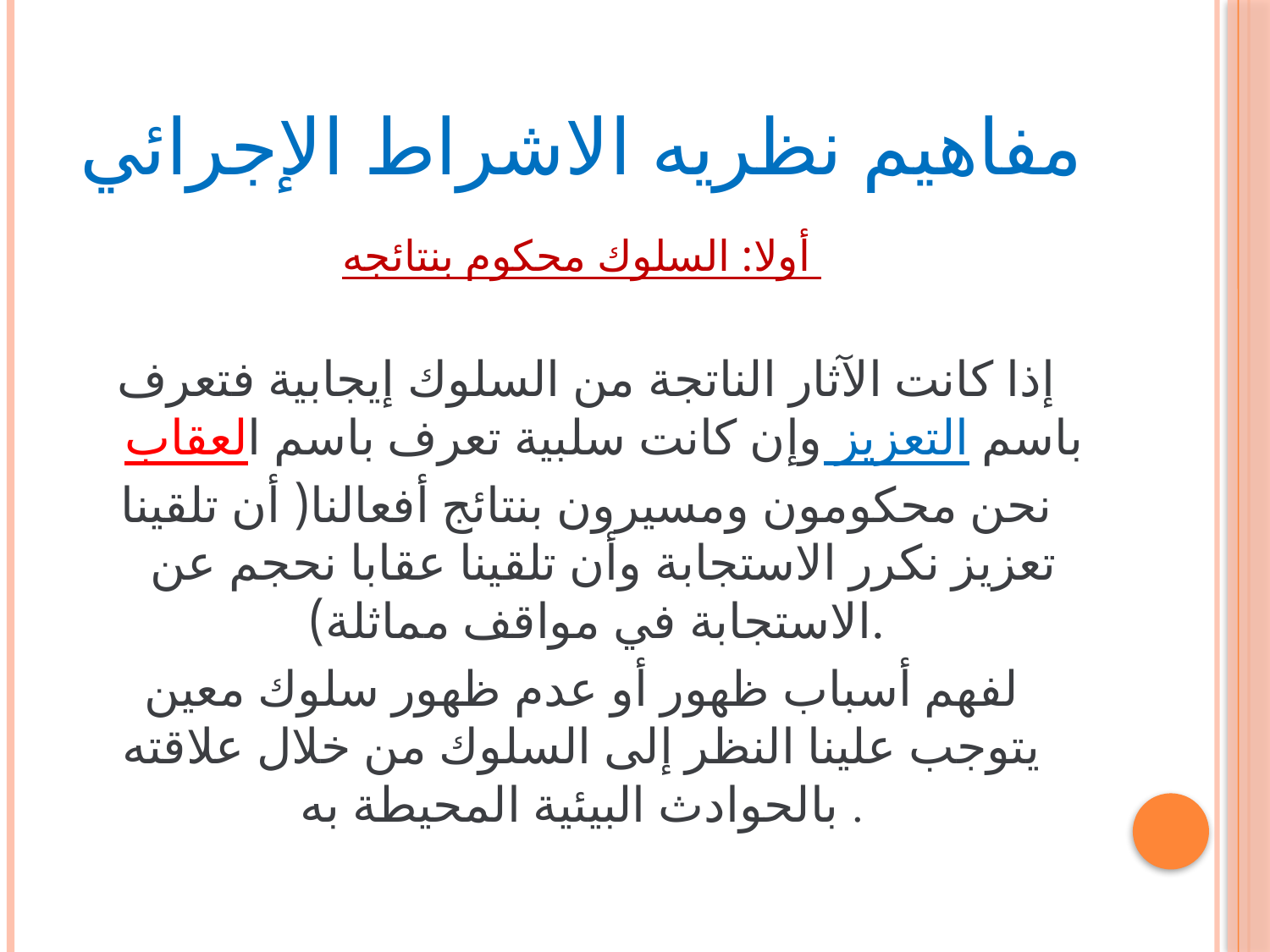

# مفاهيم نظريه الاشراط الإجرائي
أولا: السلوك محكوم بنتائجه

إذا كانت الآثار الناتجة من السلوك إيجابية فتعرف باسم التعزيز وإن كانت سلبية تعرف باسم العقاب
نحن محكومون ومسيرون بنتائج أفعالنا( أن تلقينا تعزيز نكرر الاستجابة وأن تلقينا عقابا نحجم عن الاستجابة في مواقف مماثلة).
لفهم أسباب ظهور أو عدم ظهور سلوك معين يتوجب علينا النظر إلى السلوك من خلال علاقته بالحوادث البيئية المحيطة به .